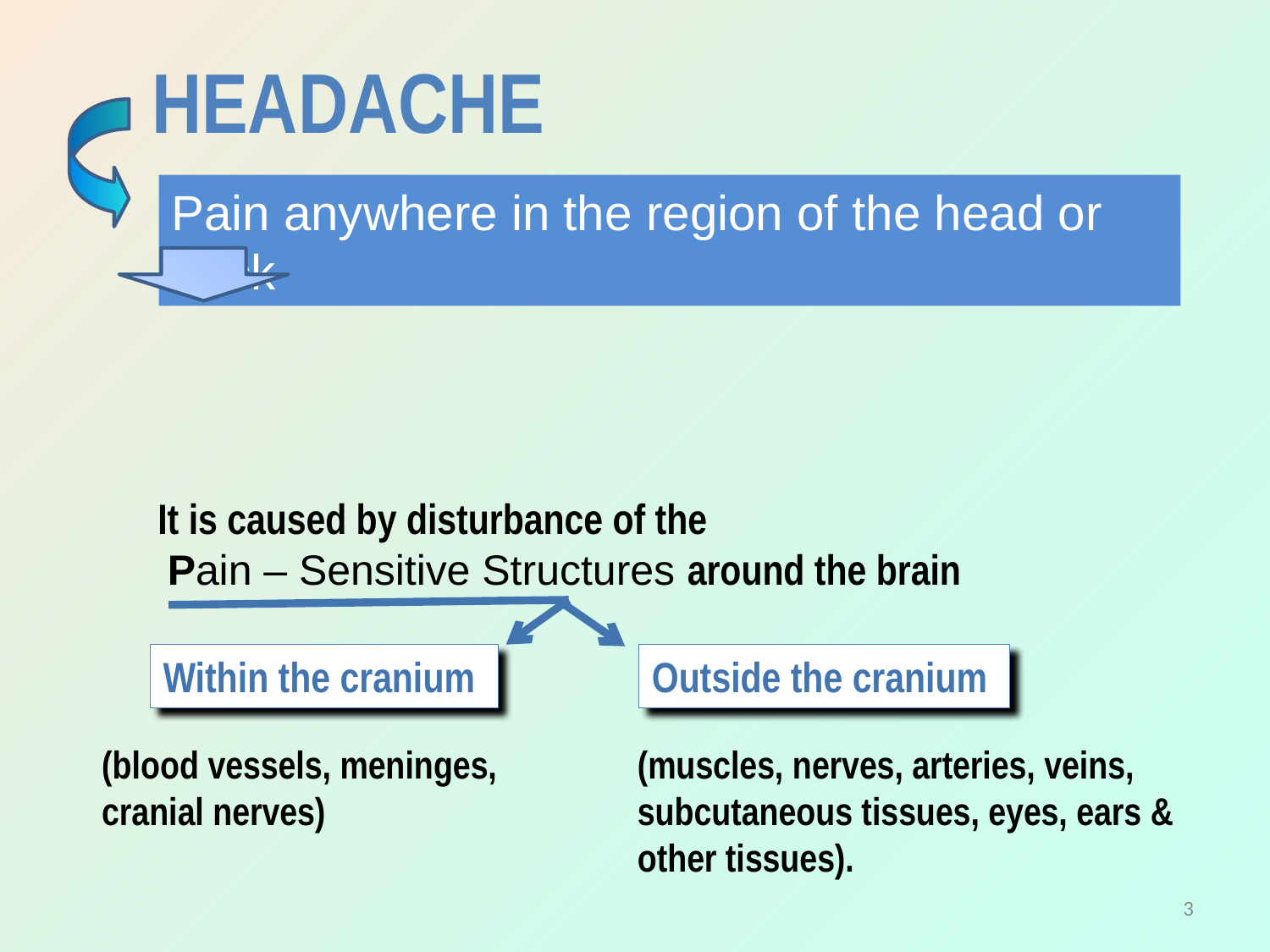

HEADACHE

Pain anywhere in the region of the head or neck

It is caused by disturbance of the
 Pain – Sensitive Structures around the brain
Within the cranium
Outside the cranium
(blood vessels, meninges, cranial nerves)
(muscles, nerves, arteries, veins, subcutaneous tissues, eyes, ears & other tissues).
3